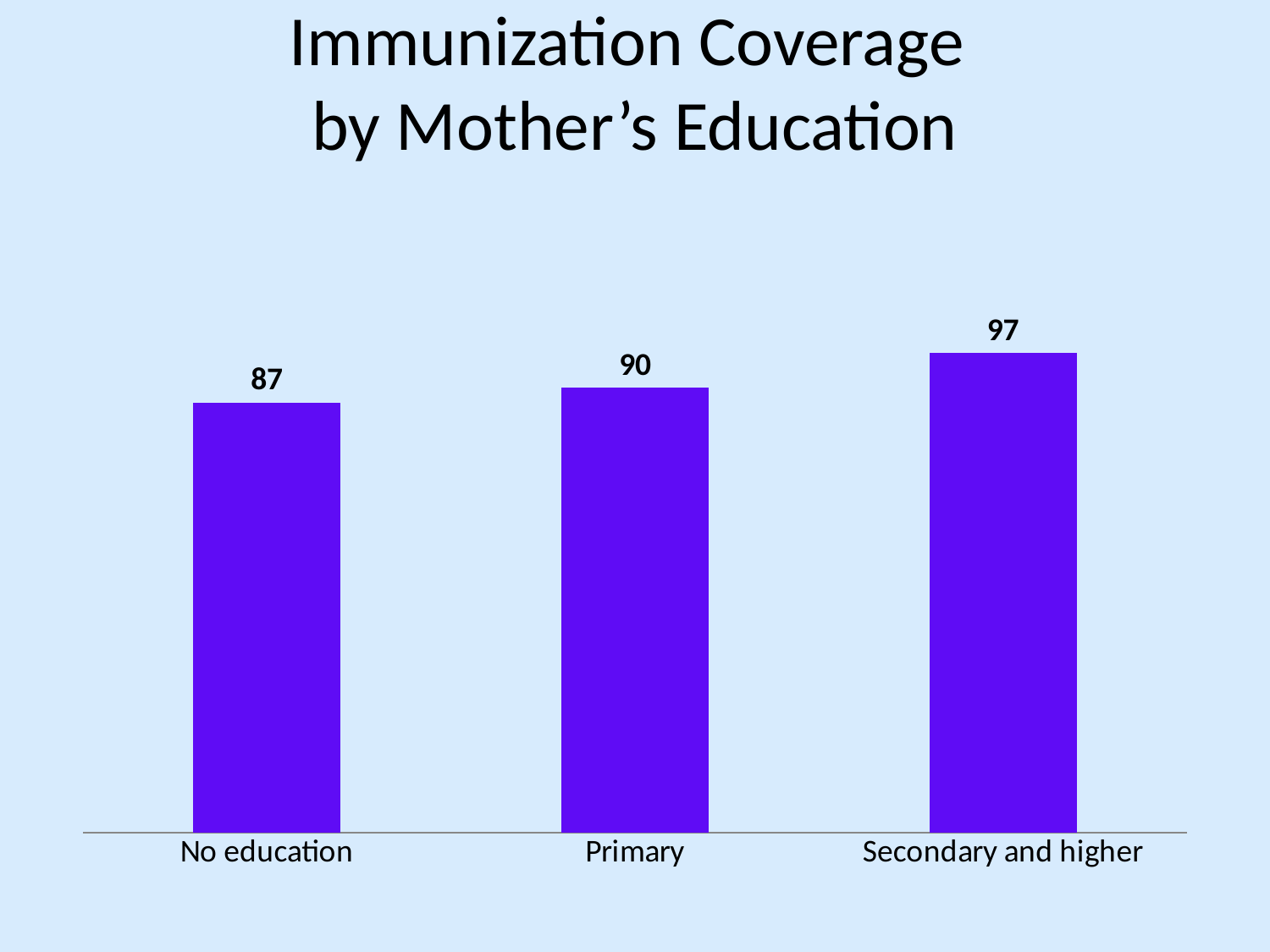

# Immunization Coverage by Mother’s Education

### Chart

| Category | Series 1 |
|---|---|
| No education | 87.0 |
| Primary | 90.0 |
| Secondary and higher | 97.0 |